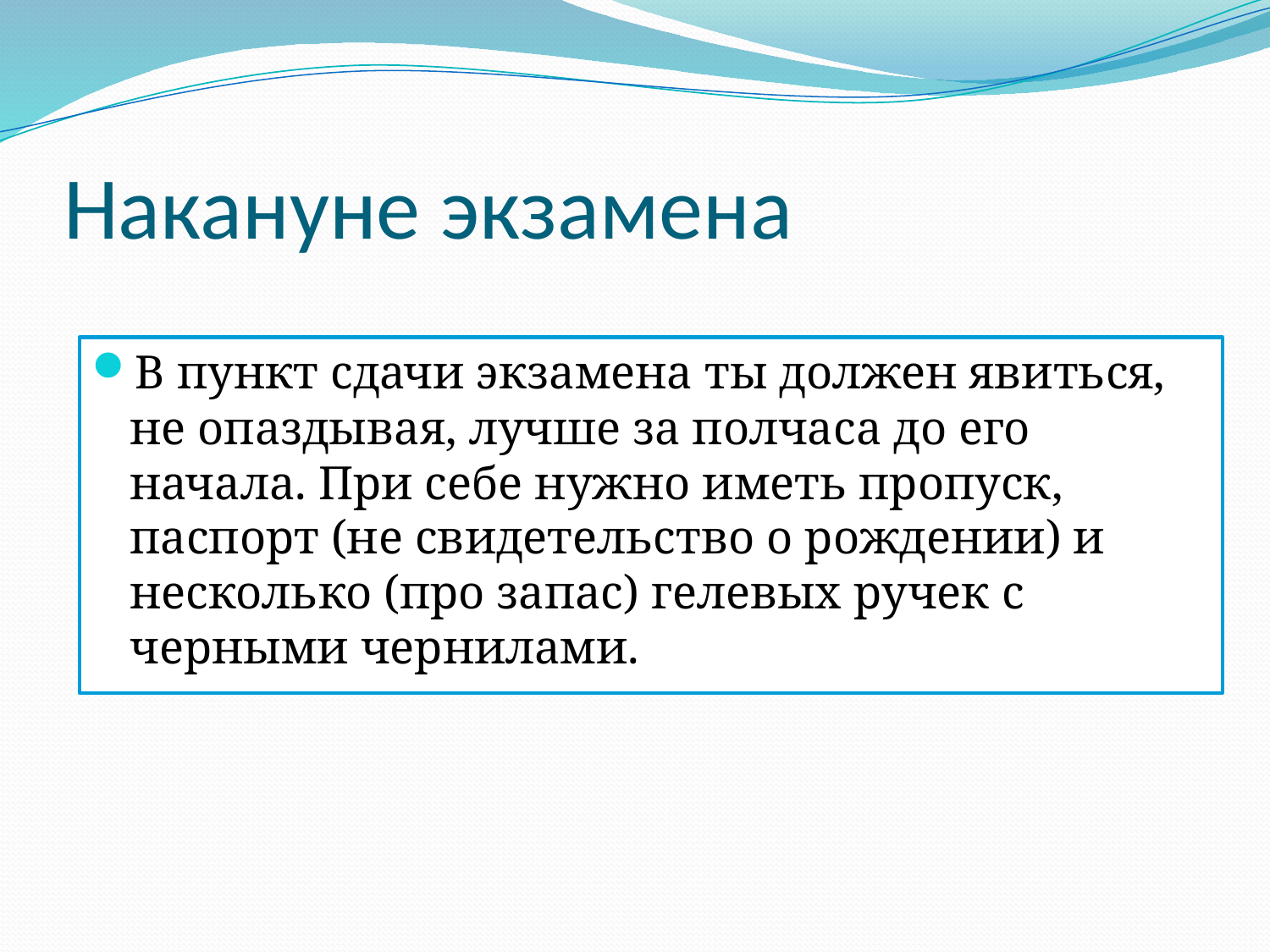

# Накануне экзамена
В пункт сдачи экзамена ты должен явиться, не опаздывая, лучше за полчаса до его начала. При себе нужно иметь пропуск, паспорт (не свидетельство о рождении) и несколько (про запас) гелевых ручек с черными чернилами.